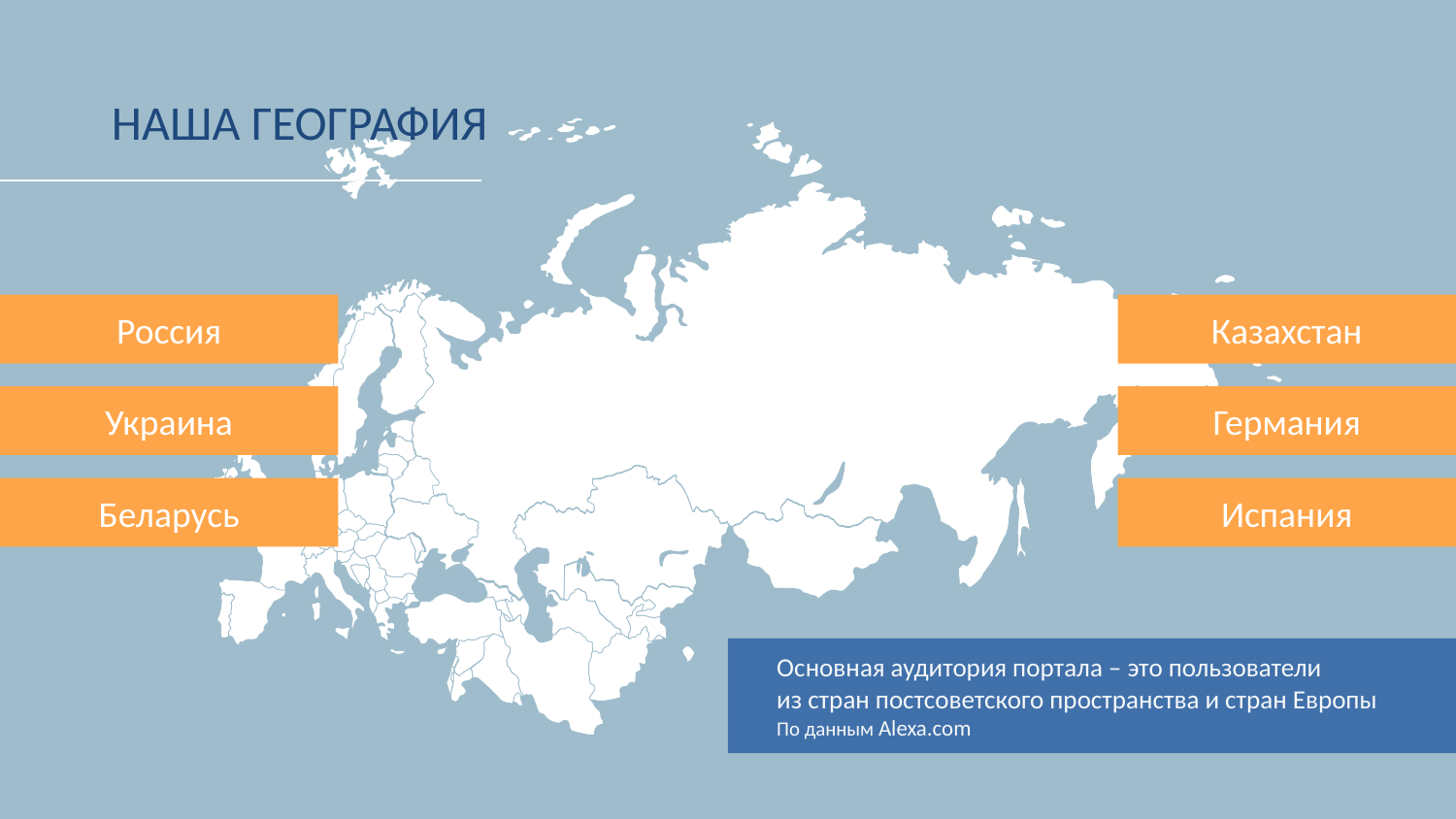

НАША ГЕОГРАФИЯ

Россия
Казахстан
Украина
Германия
Беларусь
Испания

Основная аудитория портала – это пользователи
из стран постсоветского пространства и стран Европы
По данным Alexa.com